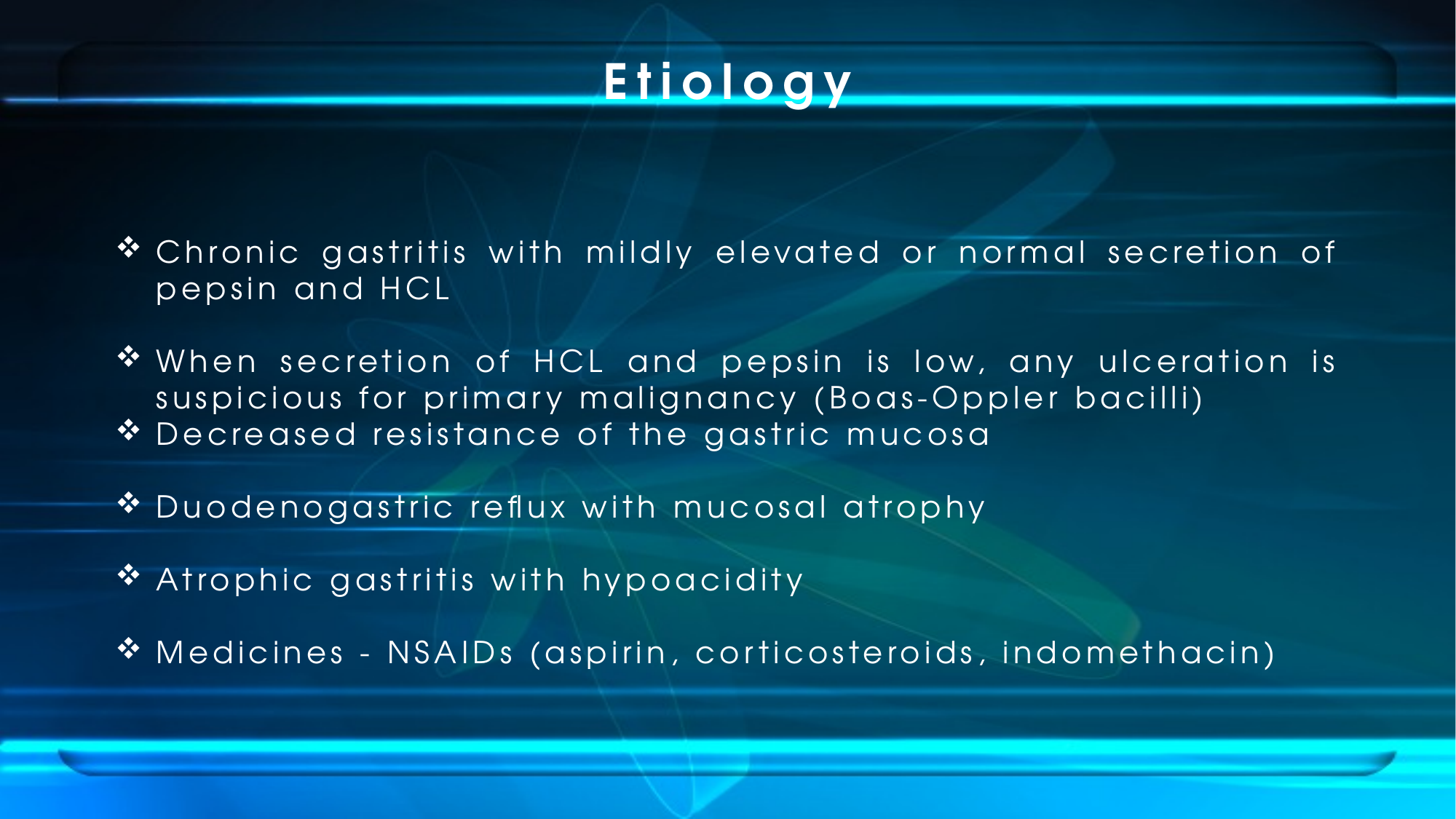

Etiology
Chronic gastritis with mildly elevated or normal secretion of pepsin and HCL

When secretion of HCL and pepsin is low, any ulceration is suspicious for primary malignancy (Boas-Oppler bacilli)
Decreased resistance of the gastric mucosa

Duodenogastric reflux with mucosal atrophy

Atrophic gastritis with hypoacidity

Medicines - NSAIDs (aspirin, corticosteroids, indomethacin)